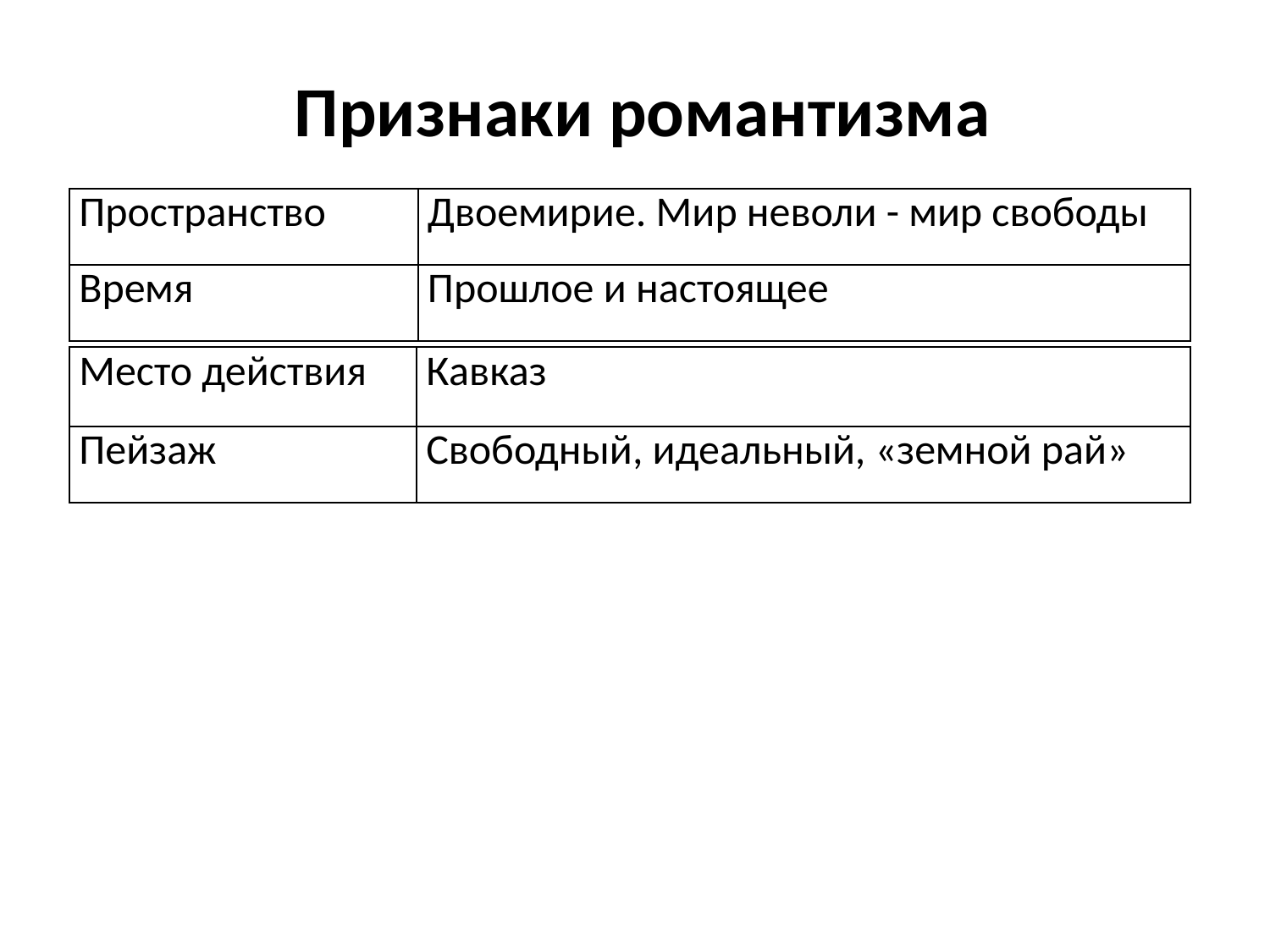

Признаки романтизма
| Пространство | Двоемирие. Мир неволи - мир свободы |
| --- | --- |
| Время | Прошлое и настоящее |
| Место действия | Кавказ |
| --- | --- |
| Пейзаж | Свободный, идеальный, «земной рай» |
| --- | --- |